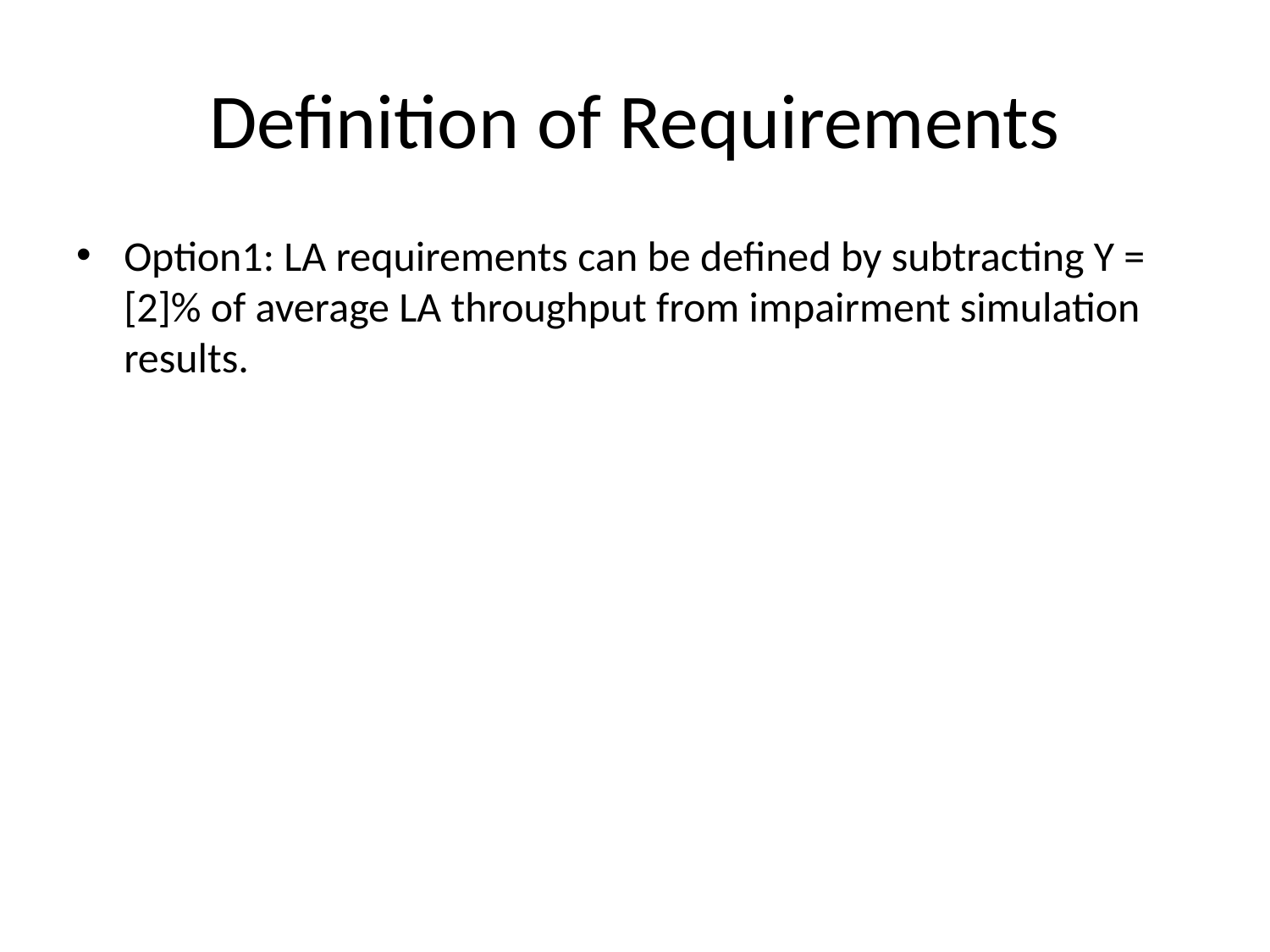

# Definition of Requirements
Option1: LA requirements can be defined by subtracting Y = [2]% of average LA throughput from impairment simulation results.